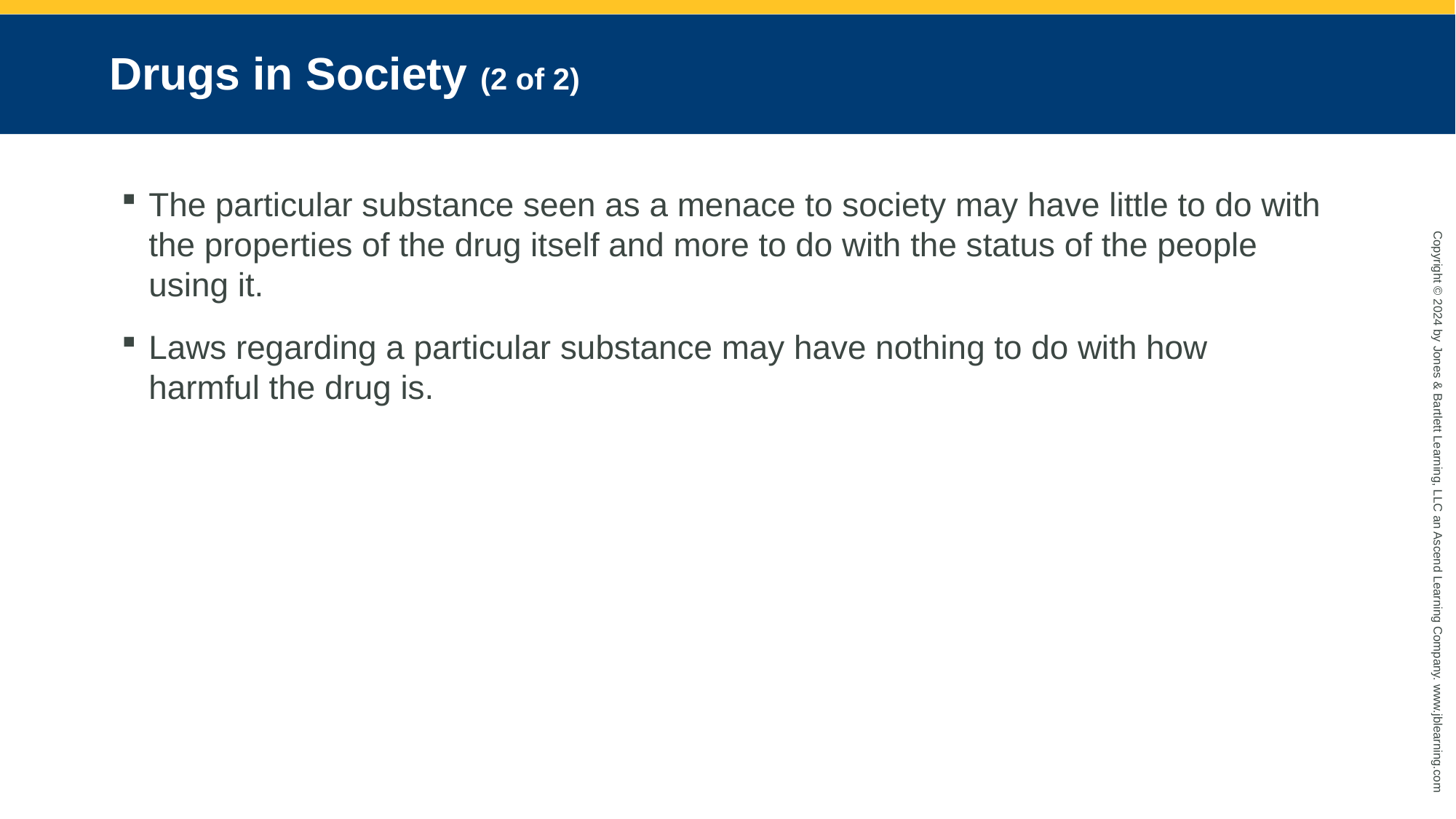

# Drugs in Society (2 of 2)
The particular substance seen as a menace to society may have little to do with the properties of the drug itself and more to do with the status of the people using it.
Laws regarding a particular substance may have nothing to do with how harmful the drug is.